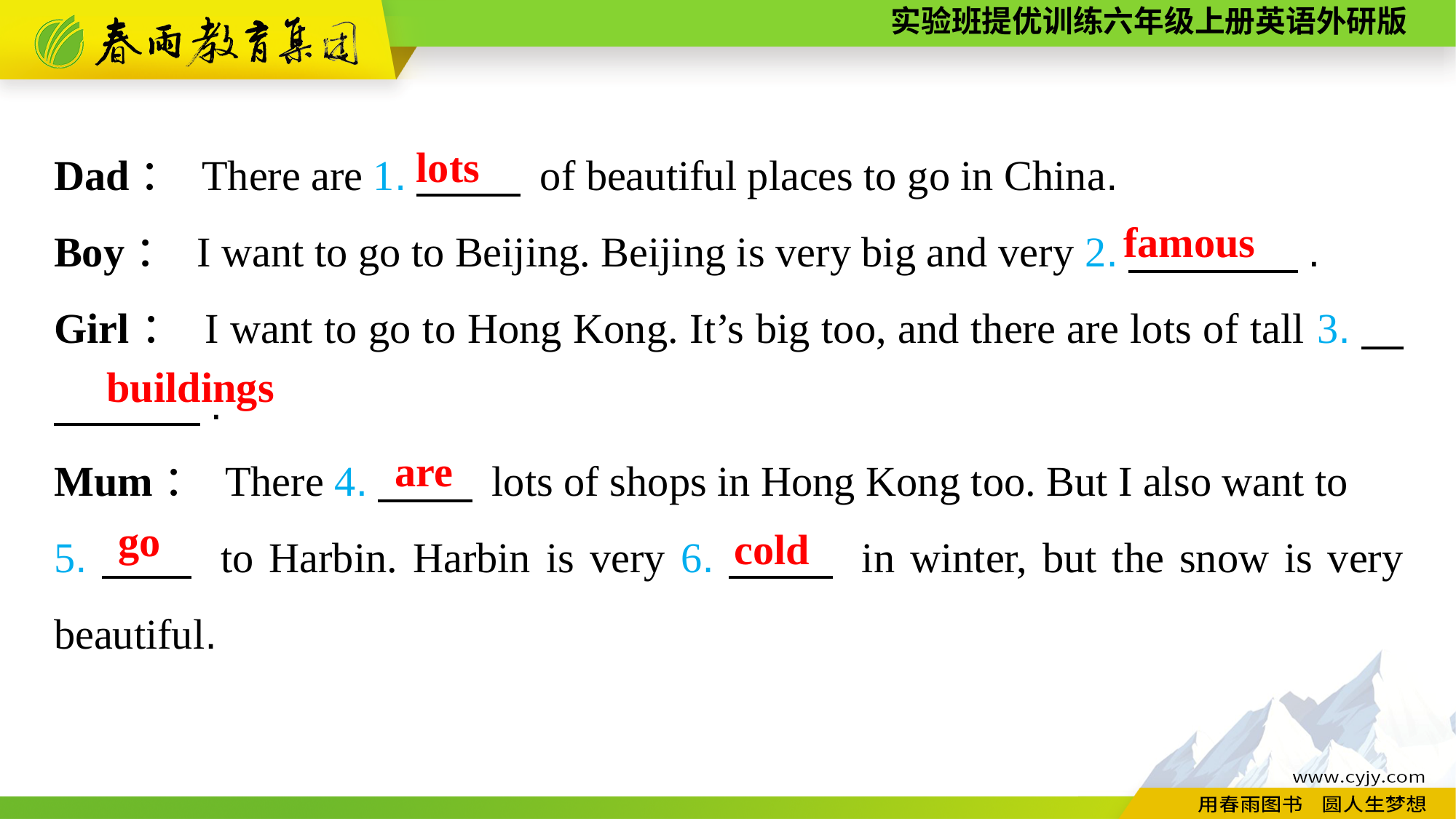

Dad： There are 1.　　   of beautiful places to go in China.
Boy： I want to go to Beijing. Beijing is very big and very 2.　　　　.
Girl： I want to go to Hong Kong. It’s big too, and there are lots of tall 3.　　　  　.
Mum： There 4.　　  lots of shops in Hong Kong too. But I also want to
5.　　 to Harbin. Harbin is very 6.　 　 in winter, but the snow is very beautiful.
lots
famous
buildings
are
go
cold